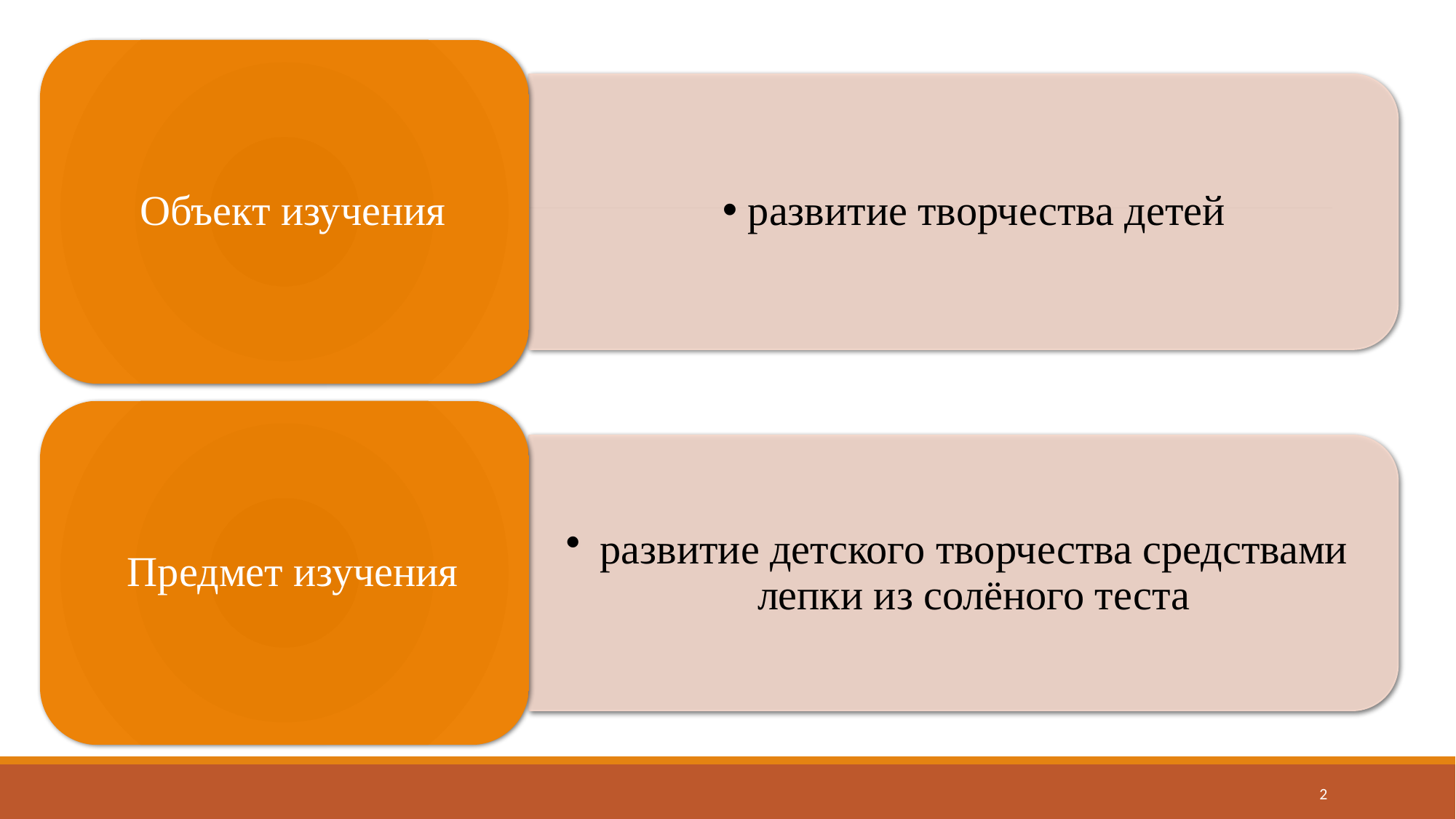

развитие творчества детей
Объект изучения
развитие детского творчества средствами лепки из солёного теста
Предмет изучения
2